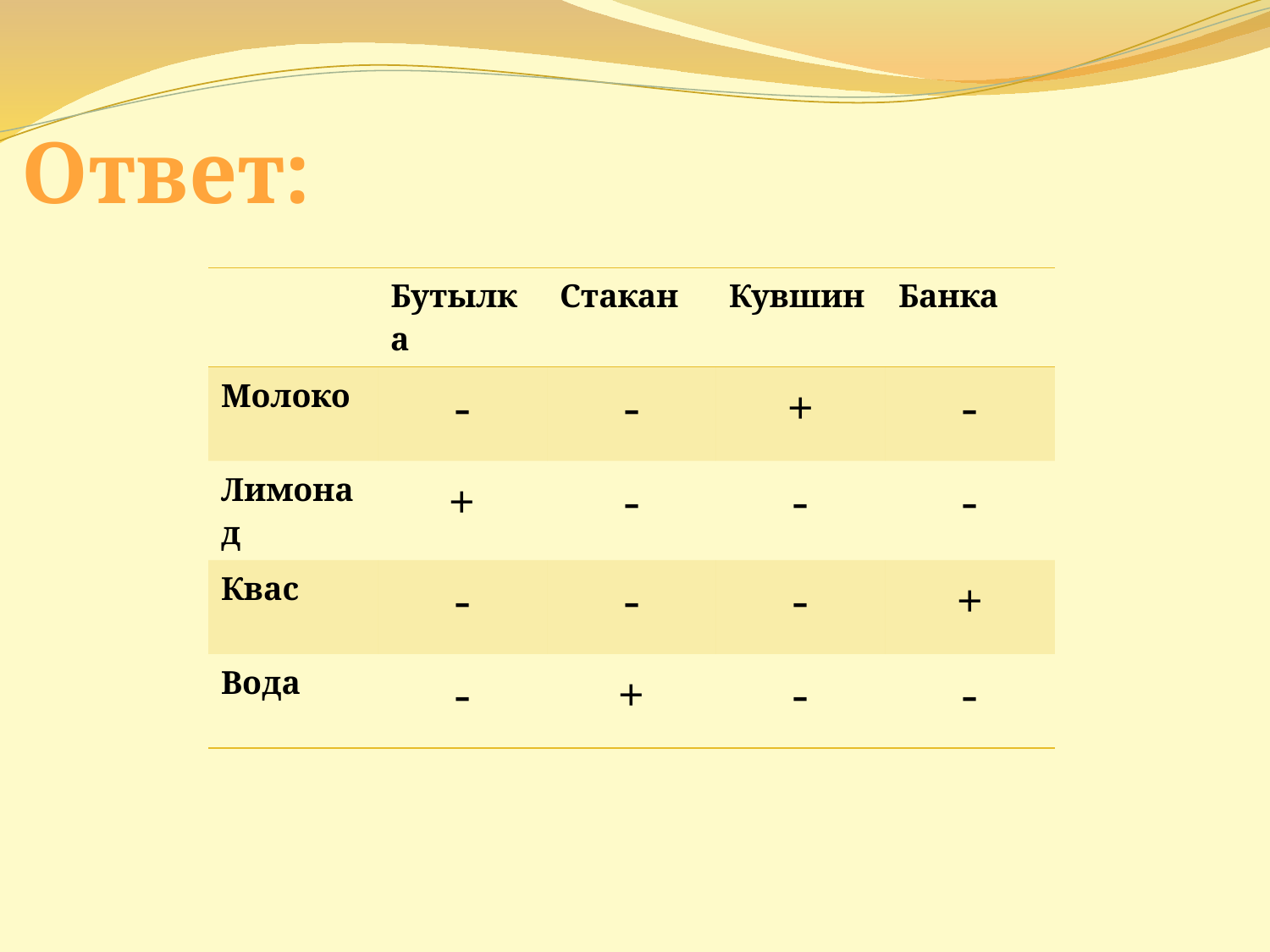

Ответ:
|  | Бутылка | Стакан | Кувшин | Банка |
| --- | --- | --- | --- | --- |
| Молоко | - | - | + | - |
| Лимонад | + | - | - | - |
| Квас | - | - | - | + |
| Вода | - | + | - | - |